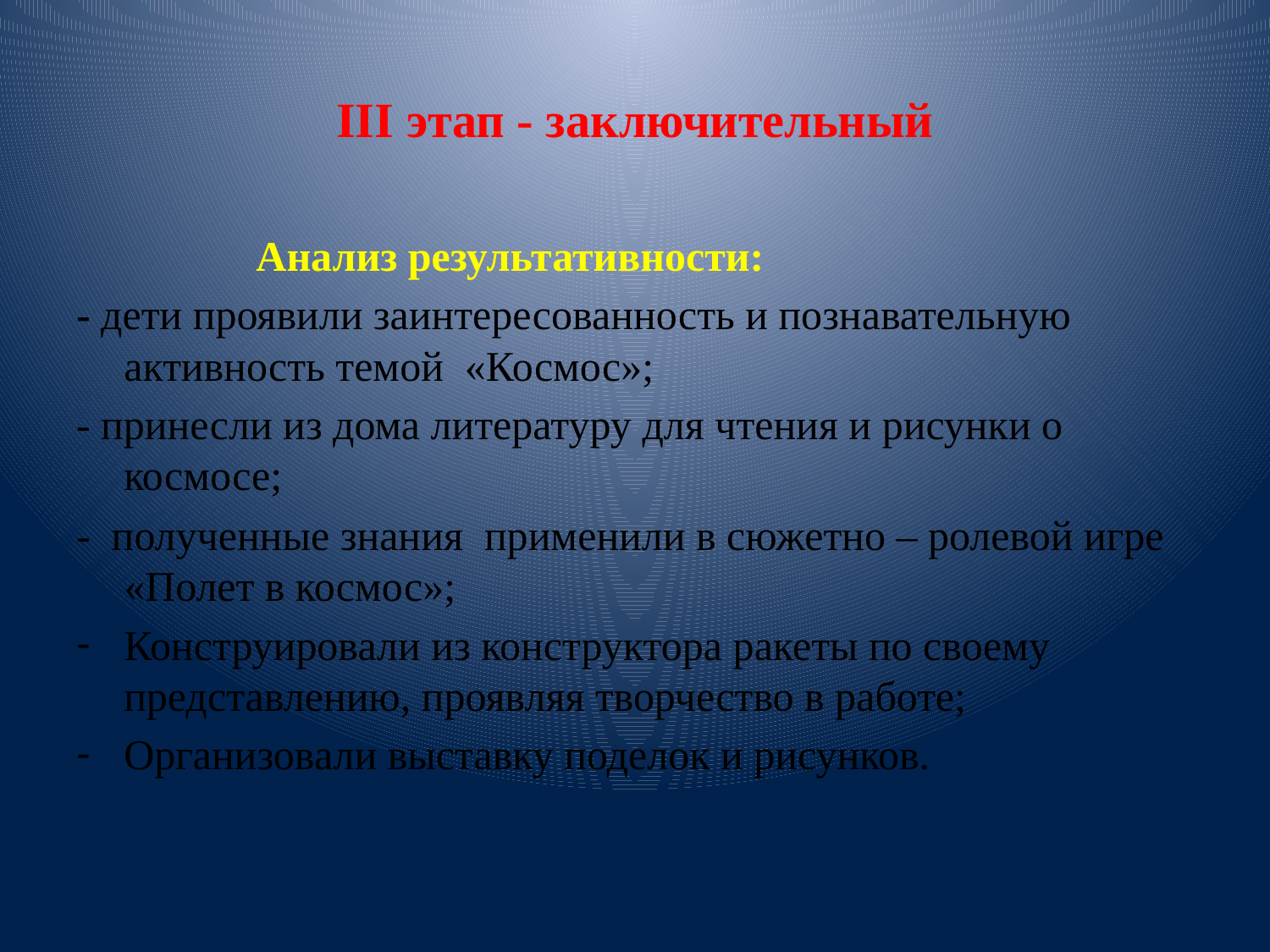

# III этап - заключительный
                 Анализ результативности:
- дети проявили заинтересованность и познавательную активность темой  «Космос»;
- принесли из дома литературу для чтения и рисунки о космосе;
-  полученные знания  применили в сюжетно – ролевой игре «Полет в космос»;
Конструировали из конструктора ракеты по своему представлению, проявляя творчество в работе;
Организовали выставку поделок и рисунков.